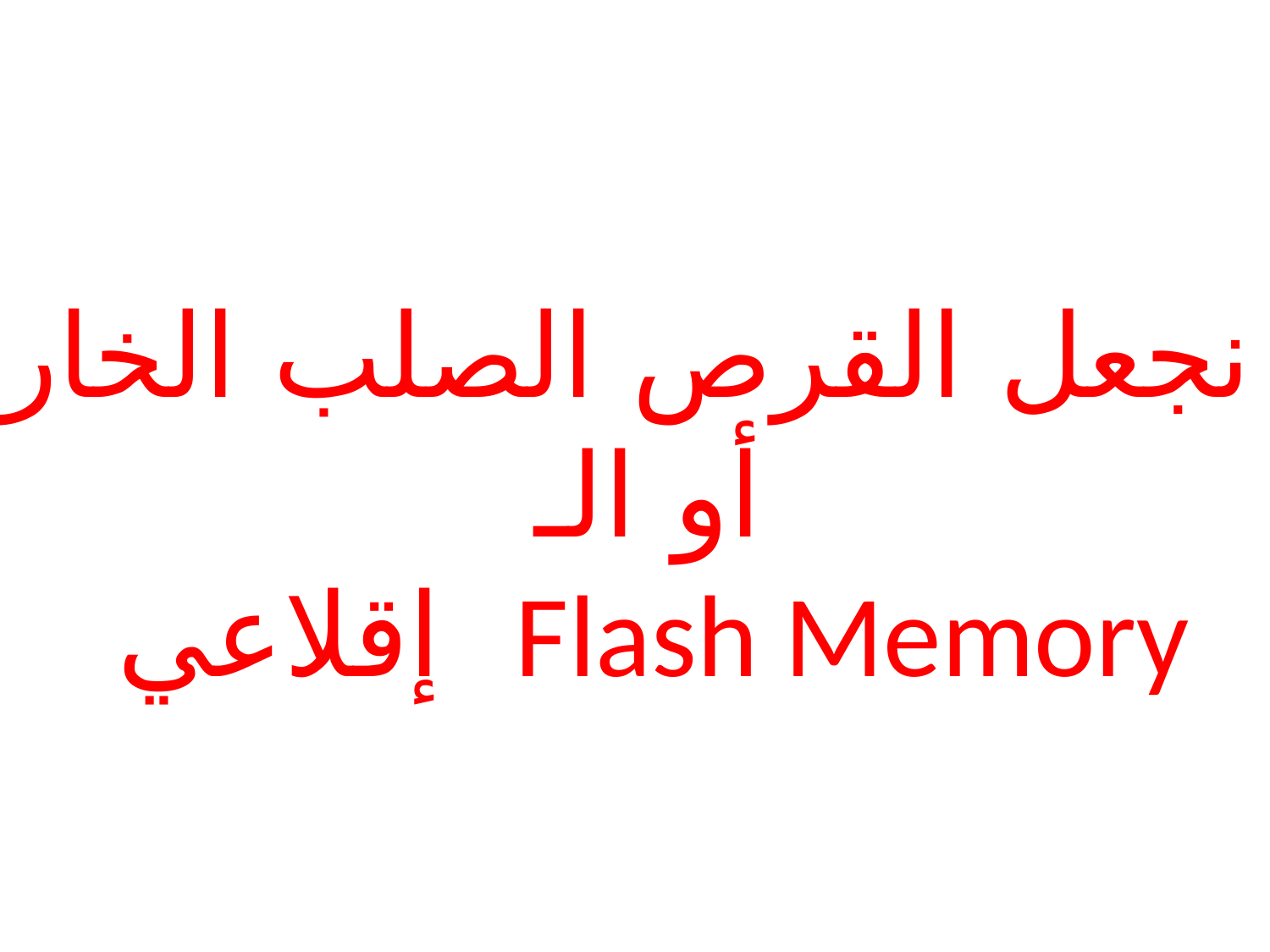

كيف نجعل القرص الصلب الخارجي
 أو الـ
Flash Memory  إقلاعي